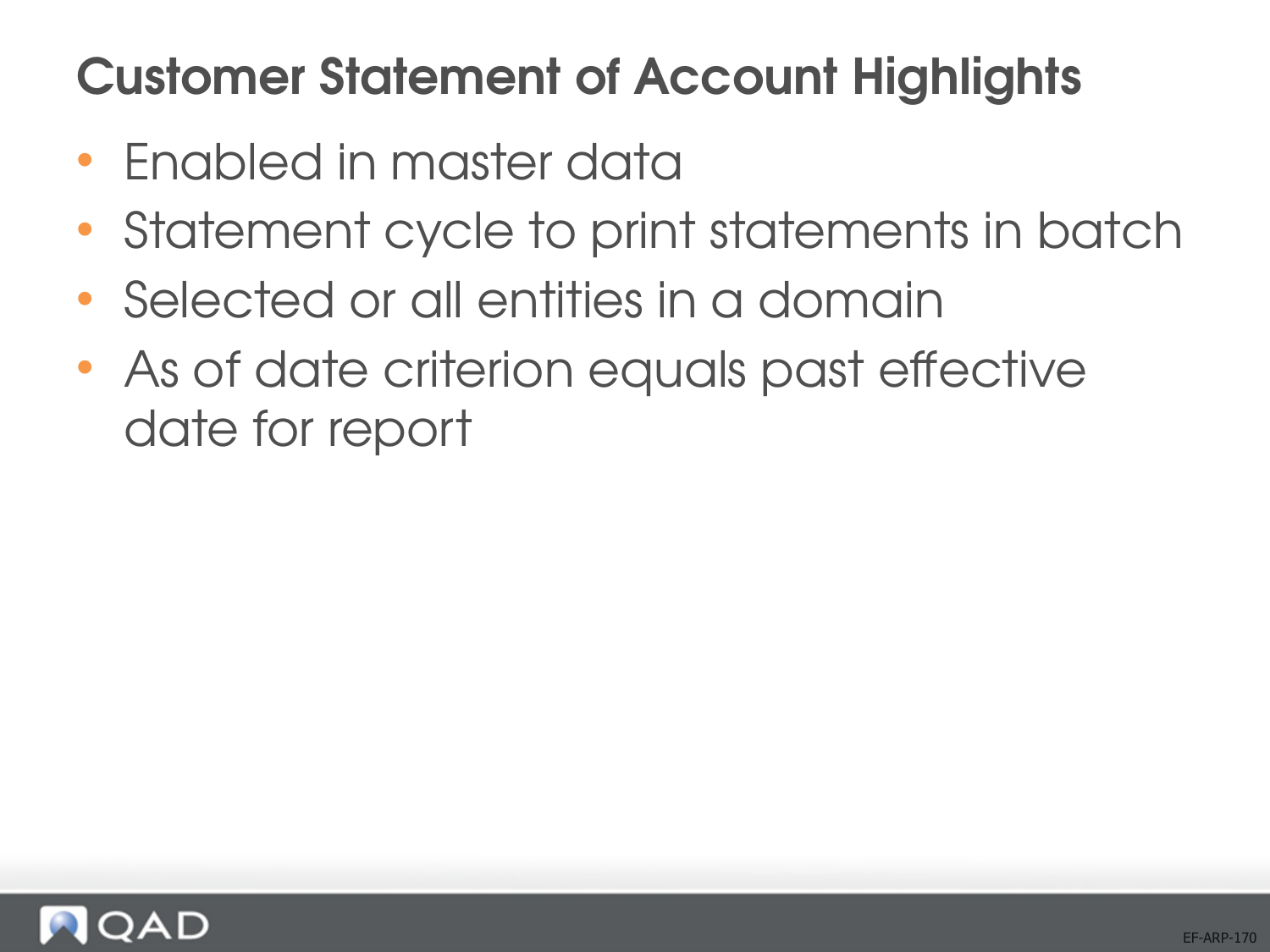

# Customer Statement of Account Highlights
Enabled in master data
Statement cycle to print statements in batch
Selected or all entities in a domain
As of date criterion equals past effective date for report

EF-ARP-170